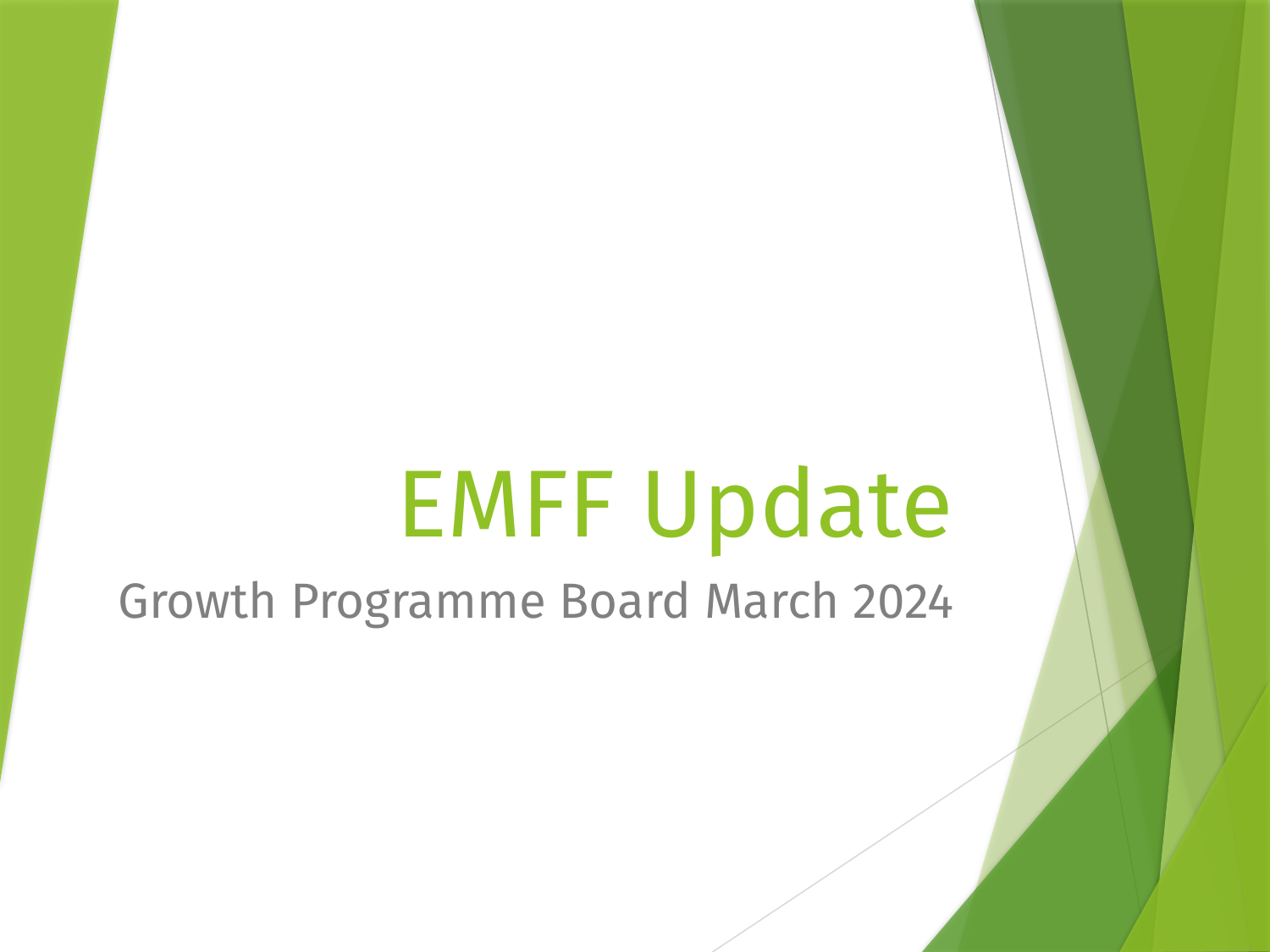

# EMFF Update
Growth Programme Board March 2024